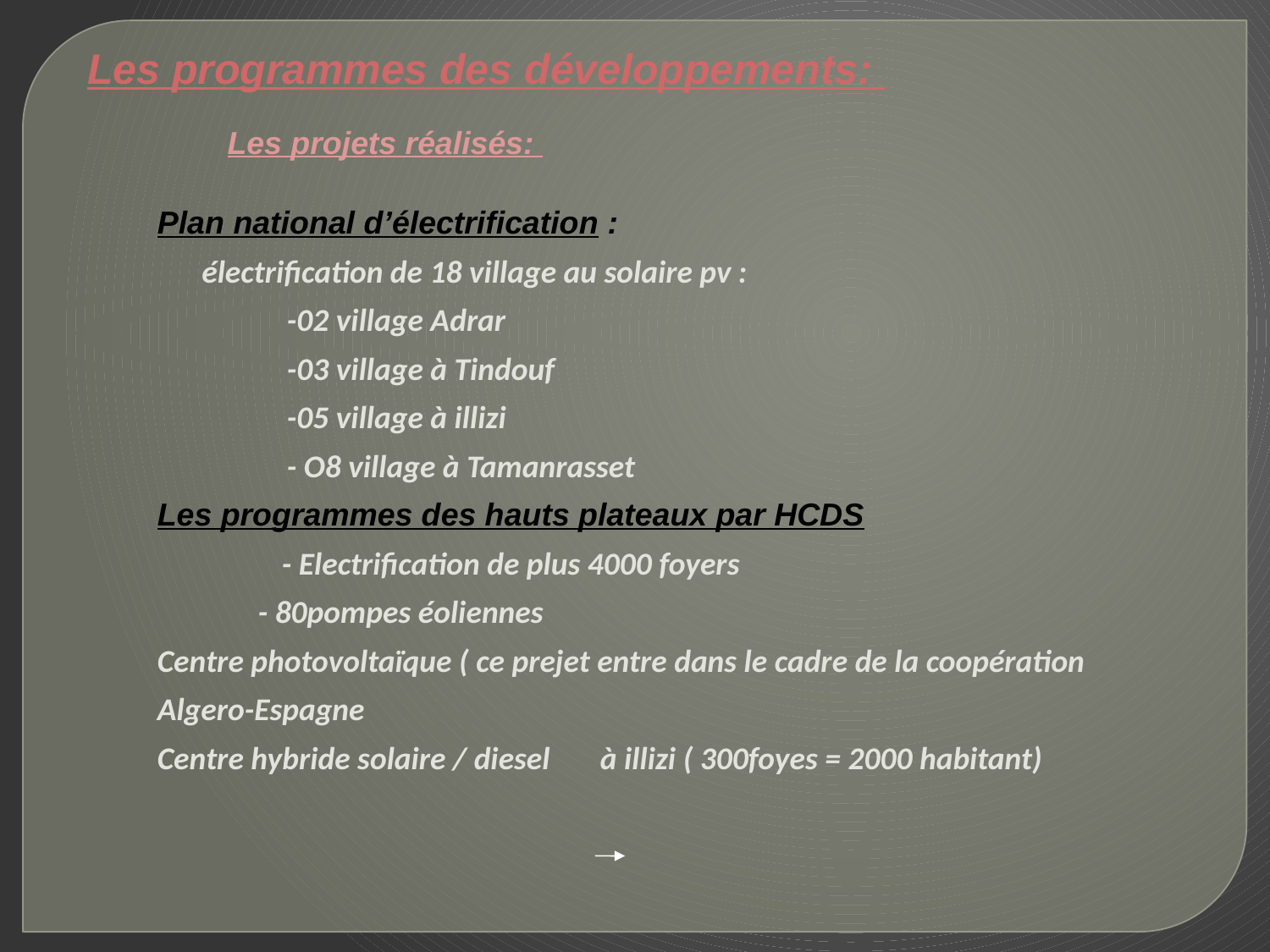

Les programmes des développements:
Les projets réalisés:
Plan national d’électrification :
     électrification de 18 village au solaire pv :
                  -02 village Adrar
                  -03 village à Tindouf
                  -05 village à illizi
                  - O8 village à Tamanrasset
Les programmes des hauts plateaux par HCDS
              - Electrification de plus 4000 foyers
              - 80pompes éoliennes
Centre photovoltaïque ( ce prejet entre dans le cadre de la coopération
Algero-Espagne
Centre hybride solaire / diesel       à illizi ( 300foyes = 2000 habitant)